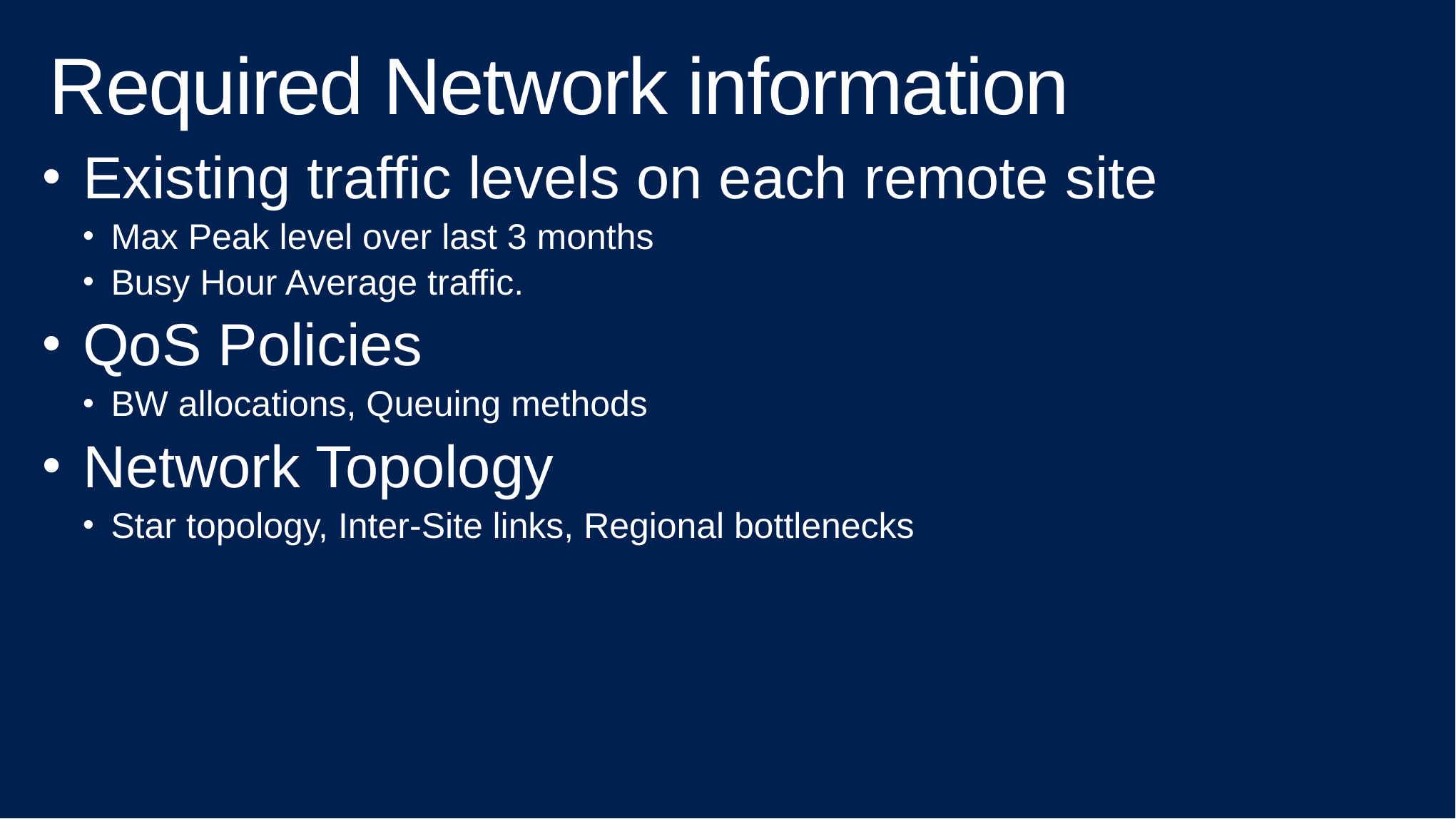

# Required Network information
Existing traffic levels on each remote site
Max Peak level over last 3 months
Busy Hour Average traffic.
QoS Policies
BW allocations, Queuing methods
Network Topology
Star topology, Inter-Site links, Regional bottlenecks